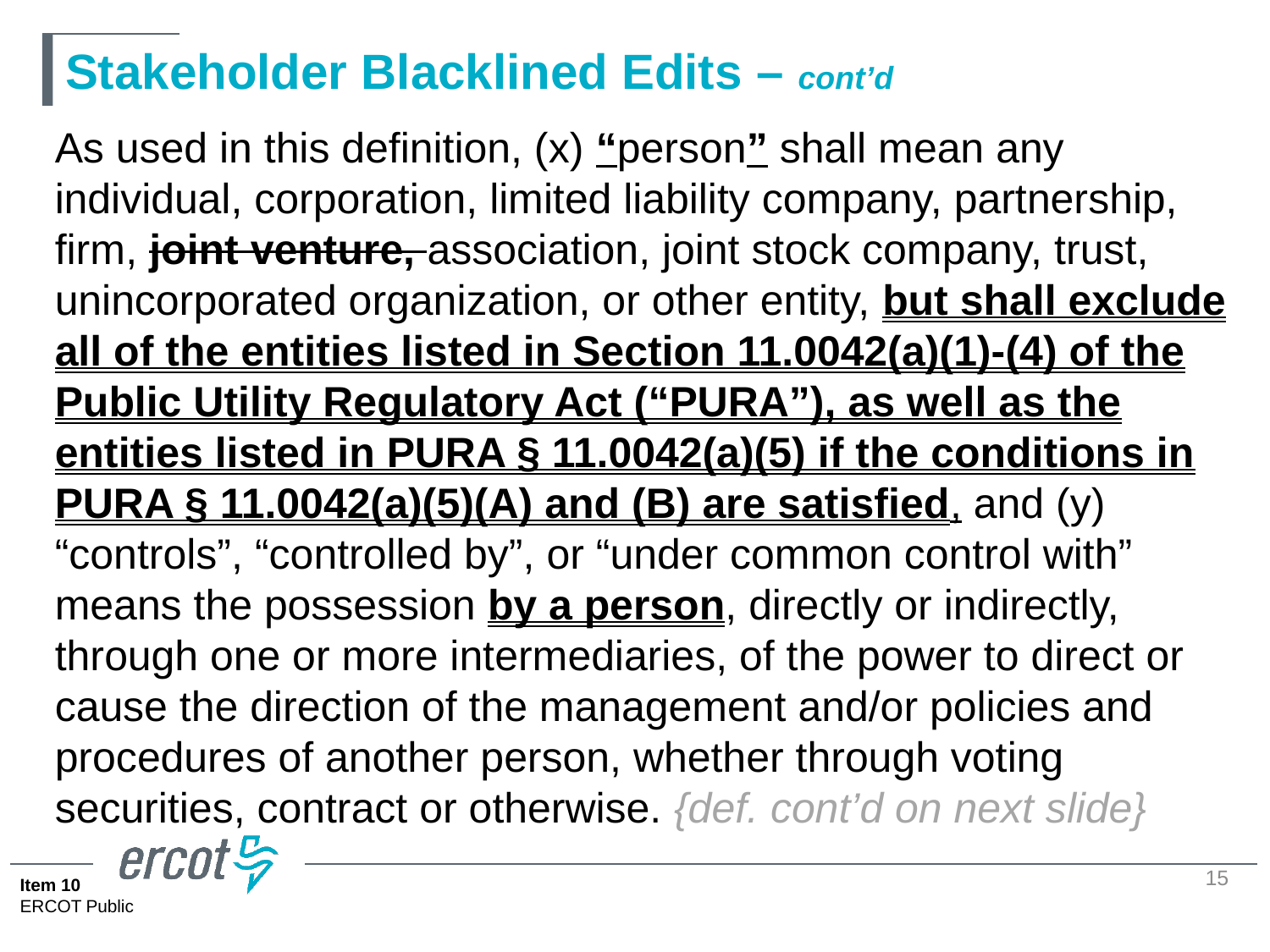

# Stakeholder Blacklined Edits – cont’d
As used in this definition, (x) “person” shall mean any individual, corporation, limited liability company, partnership, firm, joint venture, association, joint stock company, trust, unincorporated organization, or other entity, but shall exclude all of the entities listed in Section 11.0042(a)(1)-(4) of the Public Utility Regulatory Act (“PURA”), as well as the entities listed in PURA § 11.0042(a)(5) if the conditions in PURA § 11.0042(a)(5)(A) and (B) are satisfied, and (y) “controls”, “controlled by”, or “under common control with” means the possession by a person, directly or indirectly, through one or more intermediaries, of the power to direct or cause the direction of the management and/or policies and procedures of another person, whether through voting securities, contract or otherwise. {def. cont’d on next slide}

15